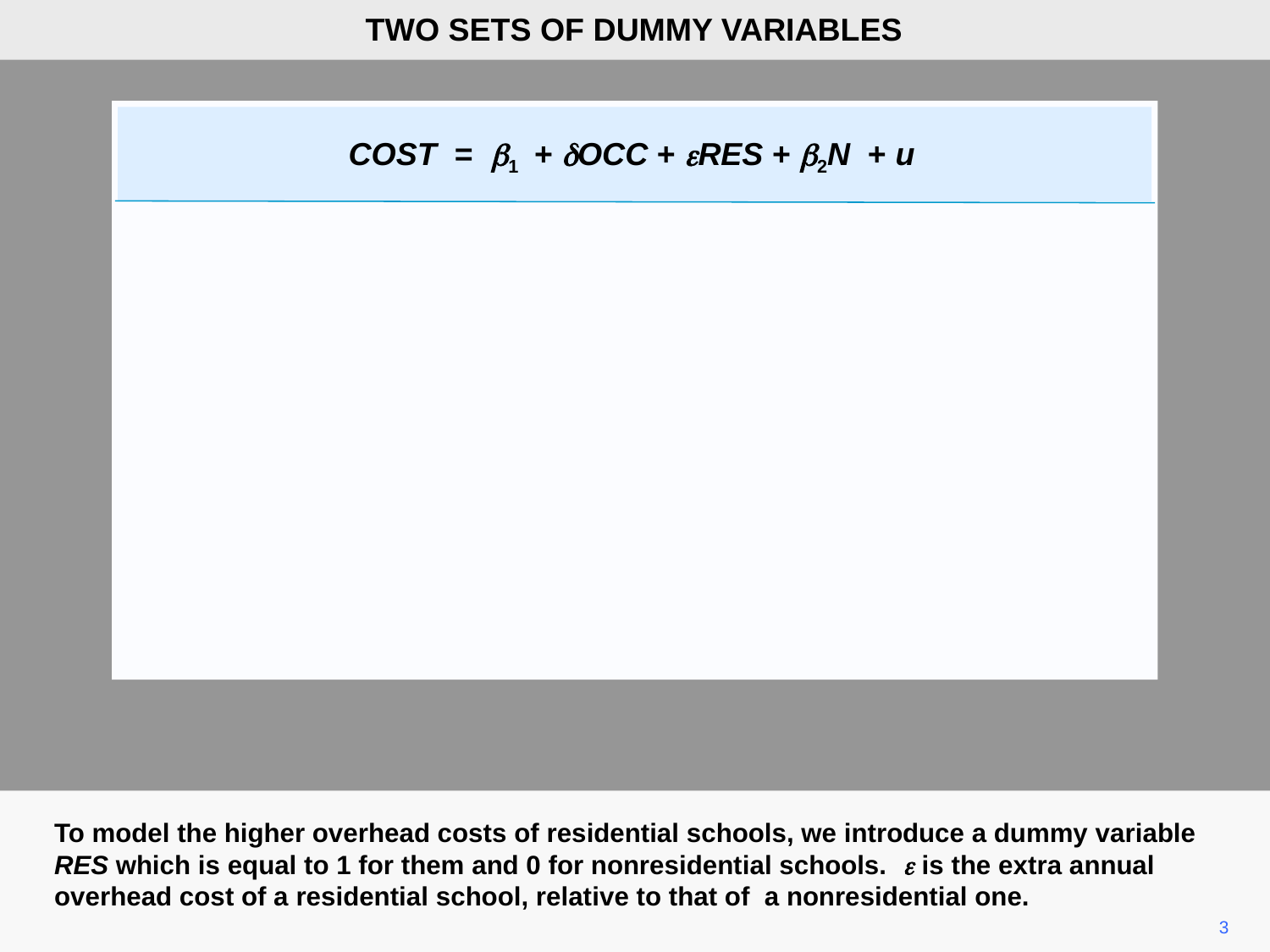

TWO SETS OF DUMMY VARIABLES

COST  =  β1 + δOCC + εRES + β2N  + u

To model the higher overhead costs of residential schools, we introduce a dummy variable RES which is equal to 1 for them and 0 for nonresidential schools.  ε is the extra annual overhead cost of a residential school, relative to that of  a nonresidential one.
3